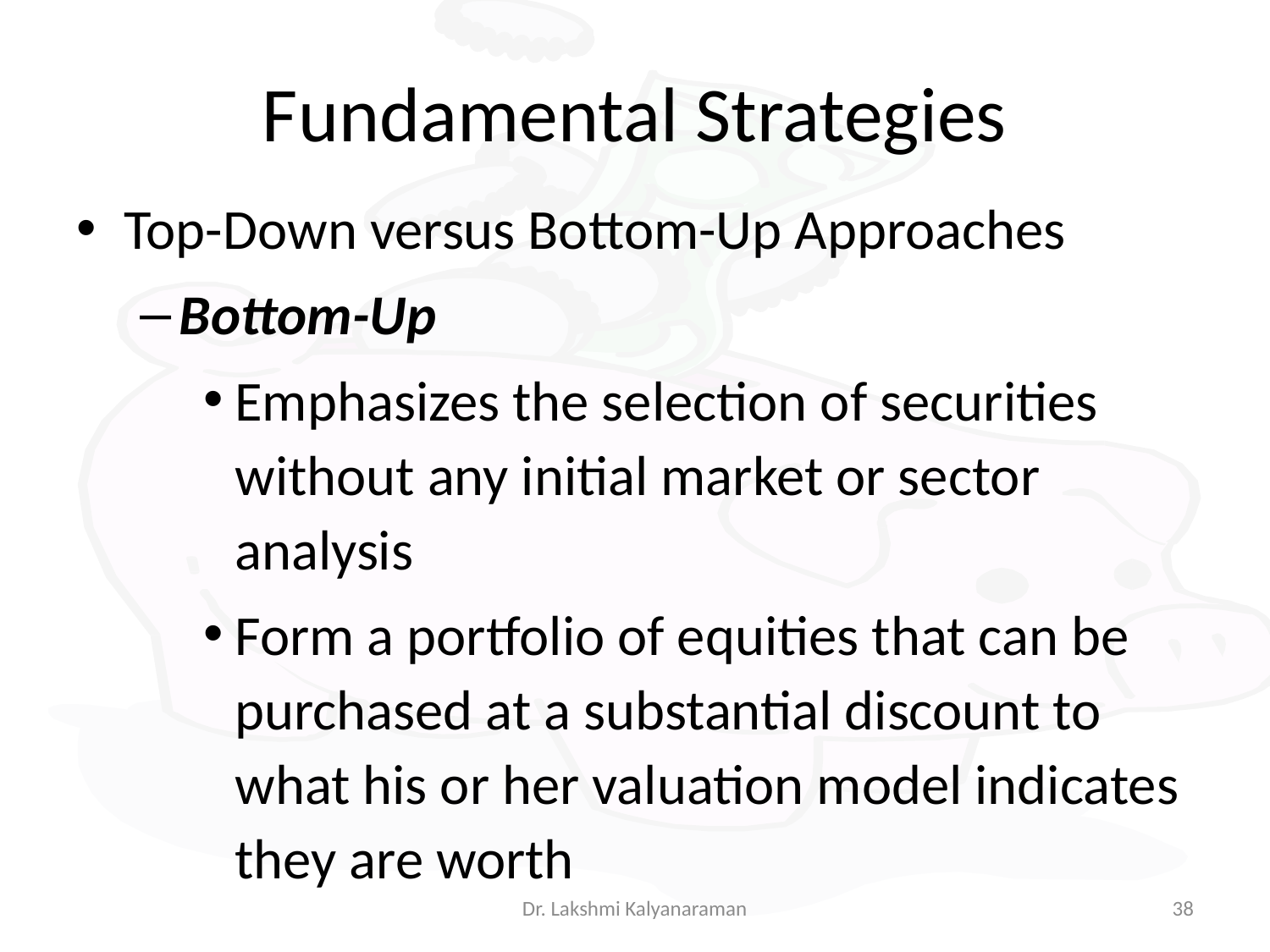

# Fundamental Strategies
Top-Down versus Bottom-Up Approaches
Bottom-Up
Emphasizes the selection of securities without any initial market or sector analysis
Form a portfolio of equities that can be purchased at a substantial discount to what his or her valuation model indicates they are worth
Dr. Lakshmi Kalyanaraman
38